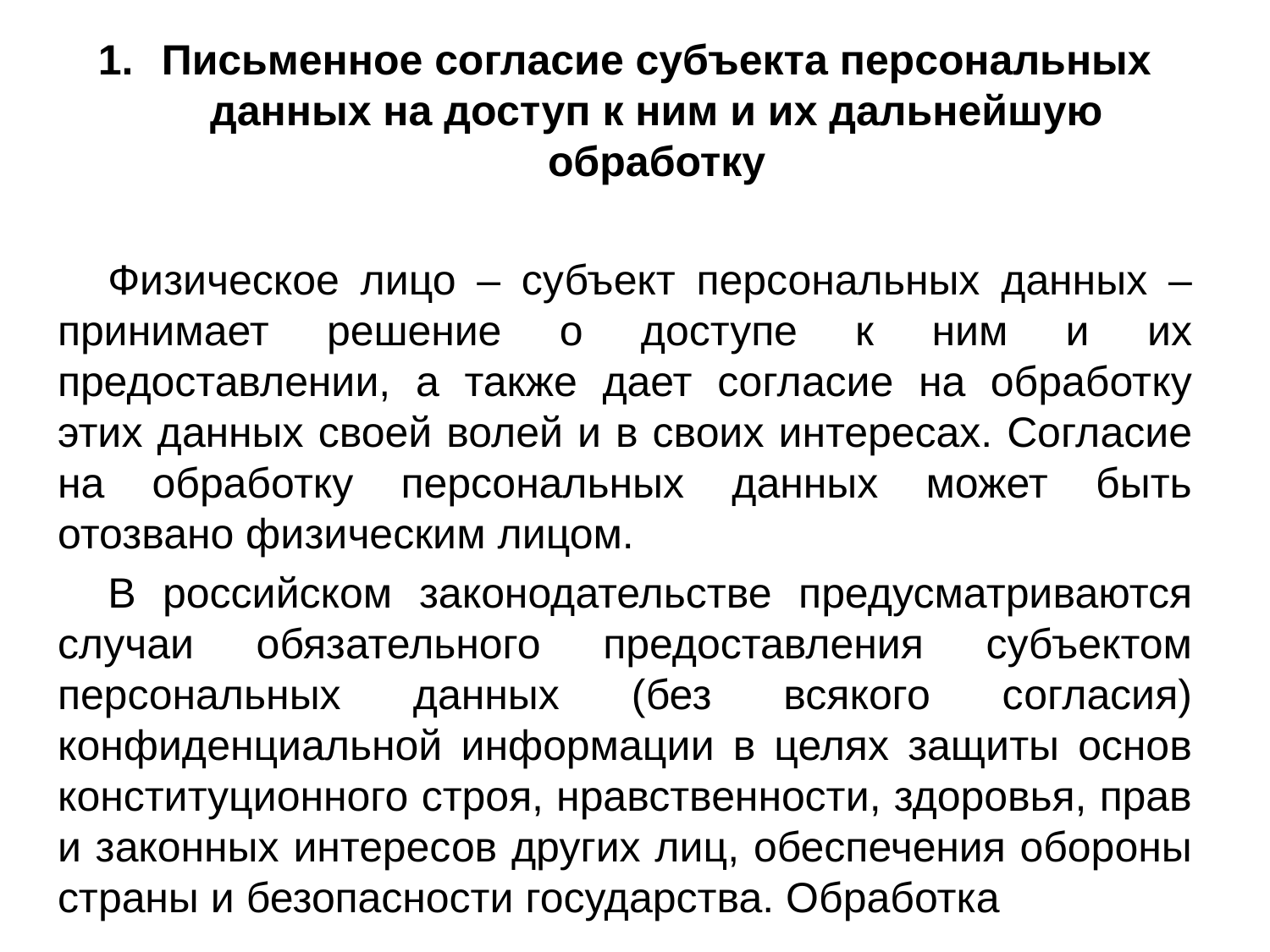

Письменное согласие субъекта персональных данных на доступ к ним и их дальнейшую обработку

Физическое лицо – субъект персональных данных – принимает решение о доступе к ним и их предоставлении, а также дает согласие на обработку этих данных своей волей и в своих интересах. Согласие на обработку персональных данных может быть отозвано физическим лицом.
В российском законодательстве предусматриваются случаи обязательного предоставления субъектом персональных данных (без всякого согласия) конфиденциальной информации в целях защиты основ конституционного строя, нравственности, здоровья, прав и законных интересов других лиц, обеспечения обороны страны и безопасности государства. Обработка